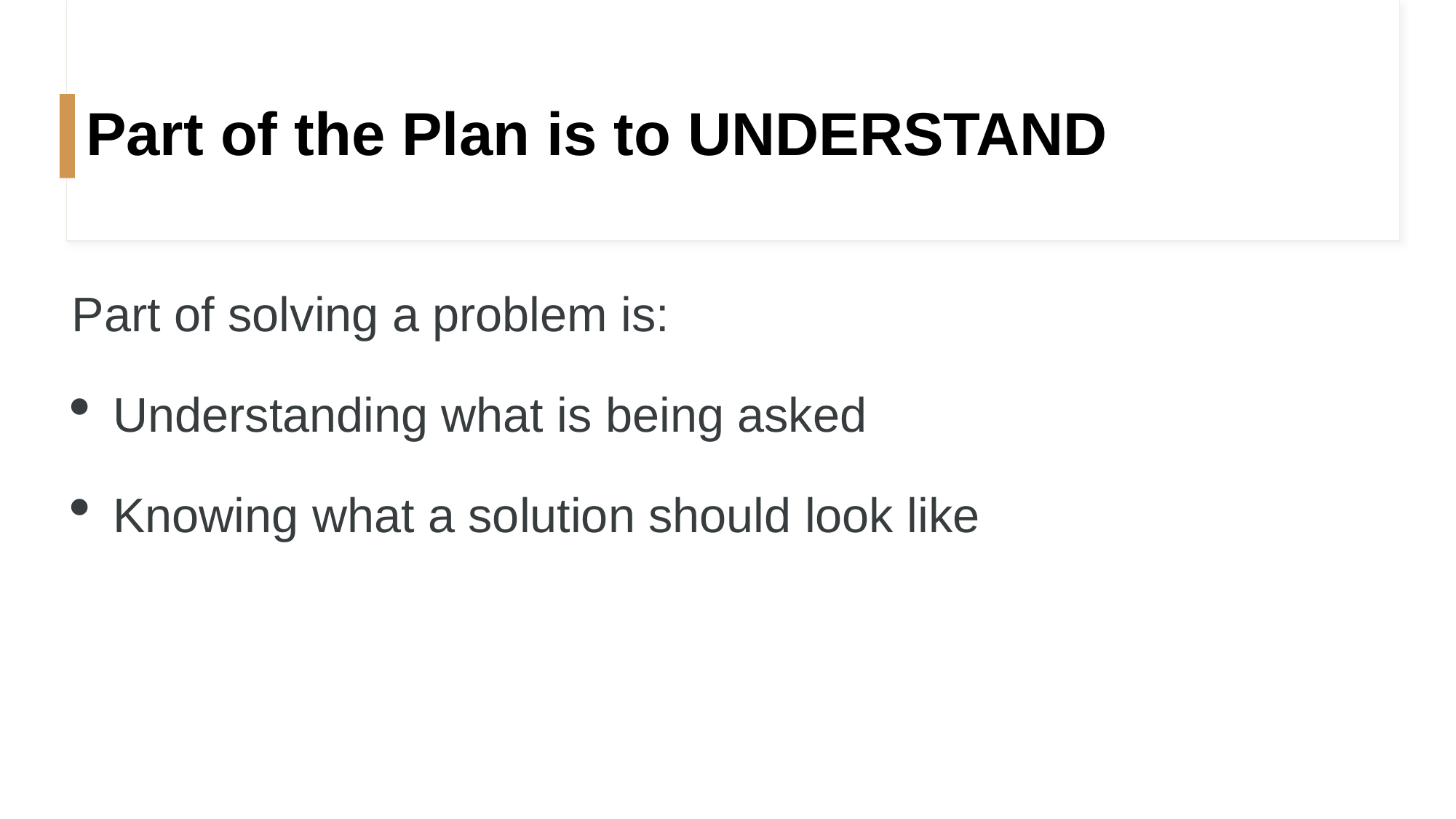

# Part of the Plan is to UNDERSTAND
Part of solving a problem is:
Understanding what is being asked
Knowing what a solution should look like